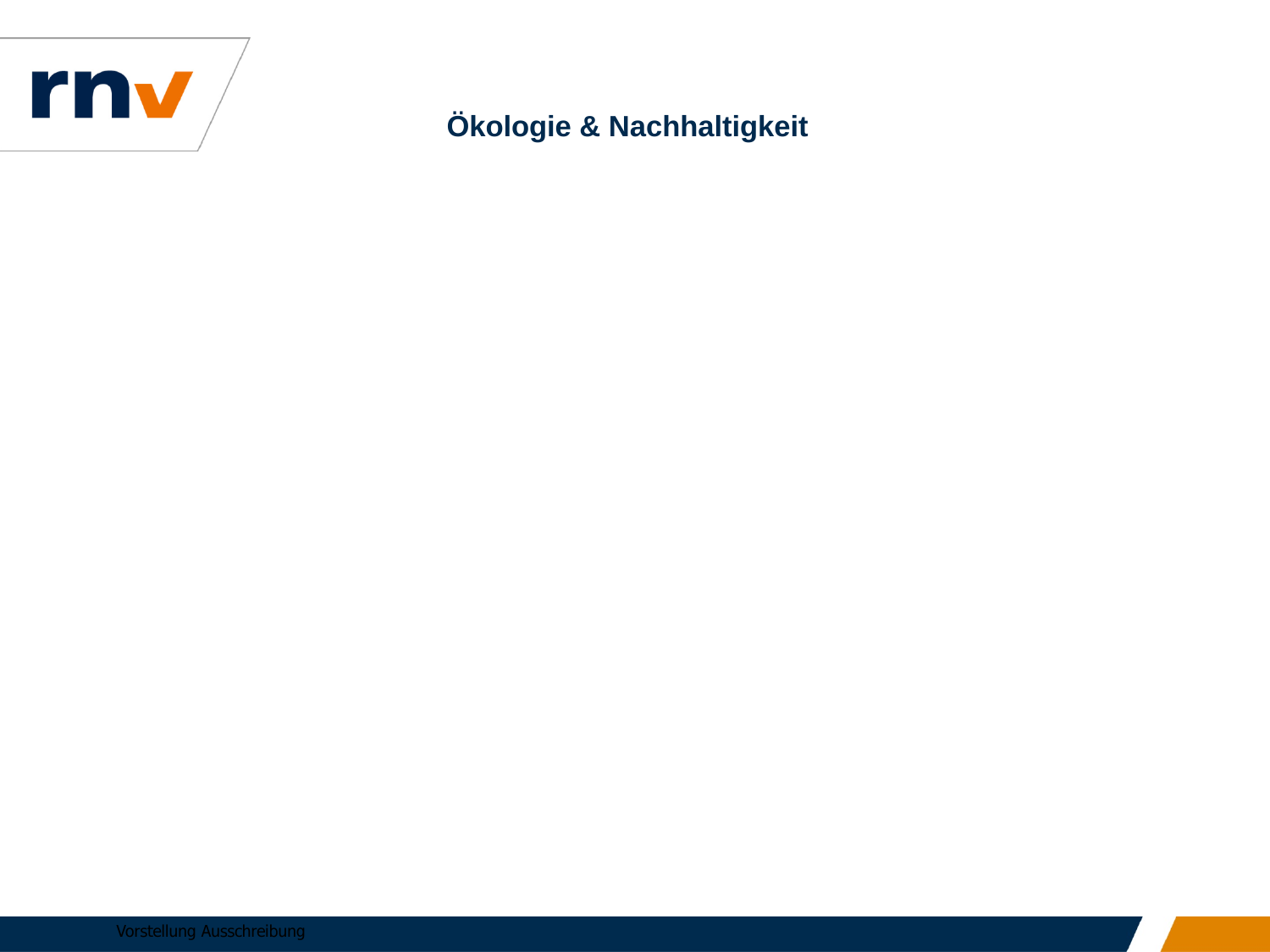

# Ökologie & Nachhaltigkeit

6
Vorstellung Ausschreibung